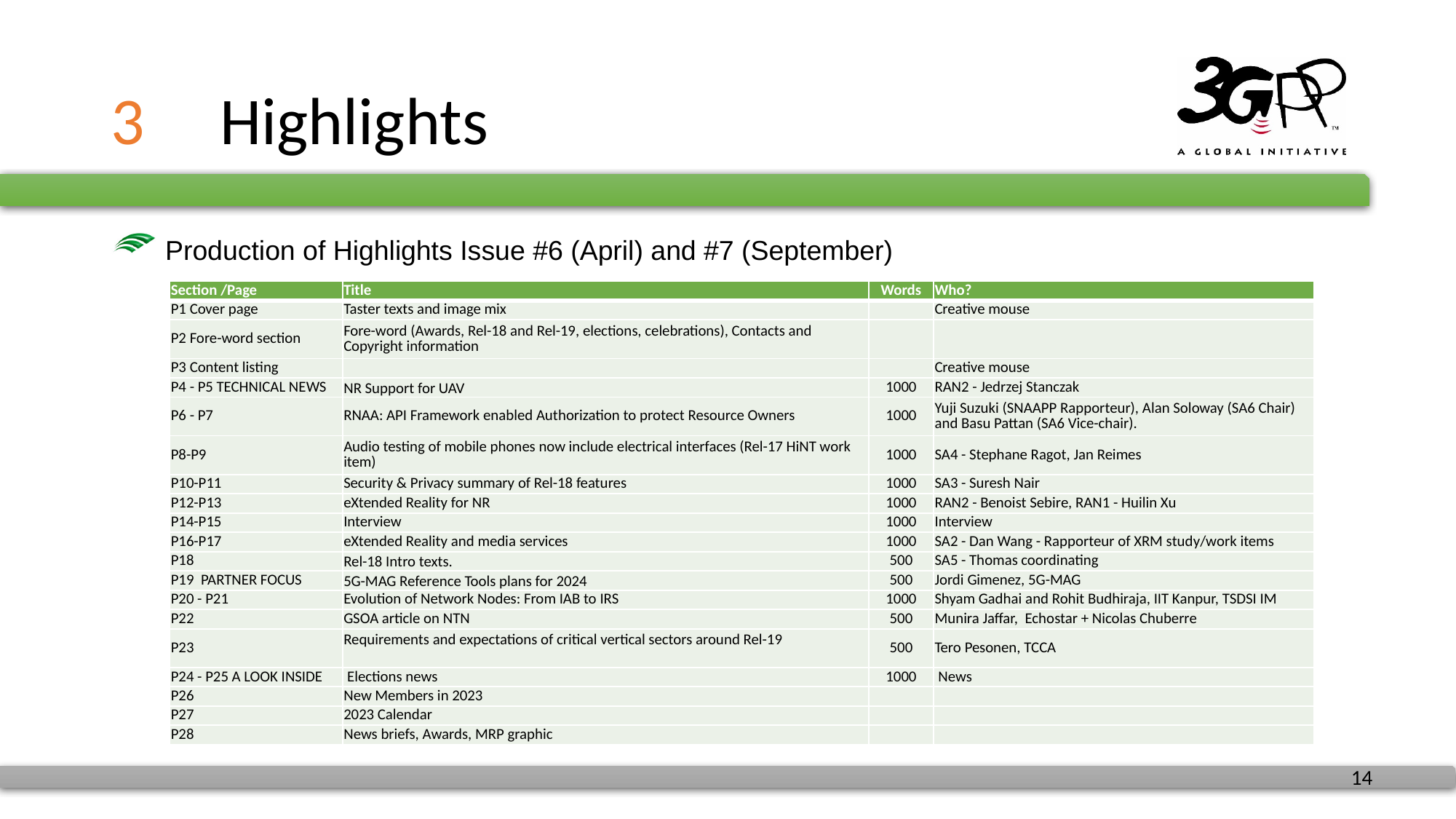

# 3	Highlights
 Production of Highlights Issue #6 (April) and #7 (September)

| Section /Page | Title | Words | Who? |
| --- | --- | --- | --- |
| P1 Cover page | Taster texts and image mix |  | Creative mouse |
| P2 Fore-word section | Fore-word (Awards, Rel-18 and Rel-19, elections, celebrations), Contacts and Copyright information |  |  |
| P3 Content listing |  |  | Creative mouse |
| P4 - P5 TECHNICAL NEWS | NR Support for UAV | 1000 | RAN2 - Jedrzej Stanczak |
| P6 - P7 | RNAA: API Framework enabled Authorization to protect Resource Owners | 1000 | Yuji Suzuki (SNAAPP Rapporteur), Alan Soloway (SA6 Chair) and Basu Pattan (SA6 Vice-chair). |
| P8-P9 | Audio testing of mobile phones now include electrical interfaces (Rel-17 HiNT work item) | 1000 | SA4 - Stephane Ragot, Jan Reimes |
| P10-P11 | Security & Privacy summary of Rel-18 features | 1000 | SA3 - Suresh Nair |
| P12-P13 | eXtended Reality for NR | 1000 | RAN2 - Benoist Sebire, RAN1 - Huilin Xu |
| P14-P15 | Interview | 1000 | Interview |
| P16-P17 | eXtended Reality and media services | 1000 | SA2 - Dan Wang - Rapporteur of XRM study/work items |
| P18 | Rel-18 Intro texts. | 500 | SA5 - Thomas coordinating |
| P19 PARTNER FOCUS | 5G-MAG Reference Tools plans for 2024 | 500 | Jordi Gimenez, 5G-MAG |
| P20 - P21 | Evolution of Network Nodes: From IAB to IRS | 1000 | Shyam Gadhai and Rohit Budhiraja, IIT Kanpur, TSDSI IM |
| P22 | GSOA article on NTN | 500 | Munira Jaffar, Echostar + Nicolas Chuberre |
| P23 | Requirements and expectations of critical vertical sectors around Rel-19 | 500 | Tero Pesonen, TCCA |
| P24 - P25 A LOOK INSIDE | Elections news | 1000 | News |
| P26 | New Members in 2023 |  |  |
| P27 | 2023 Calendar |  |  |
| P28 | News briefs, Awards, MRP graphic |  |  |